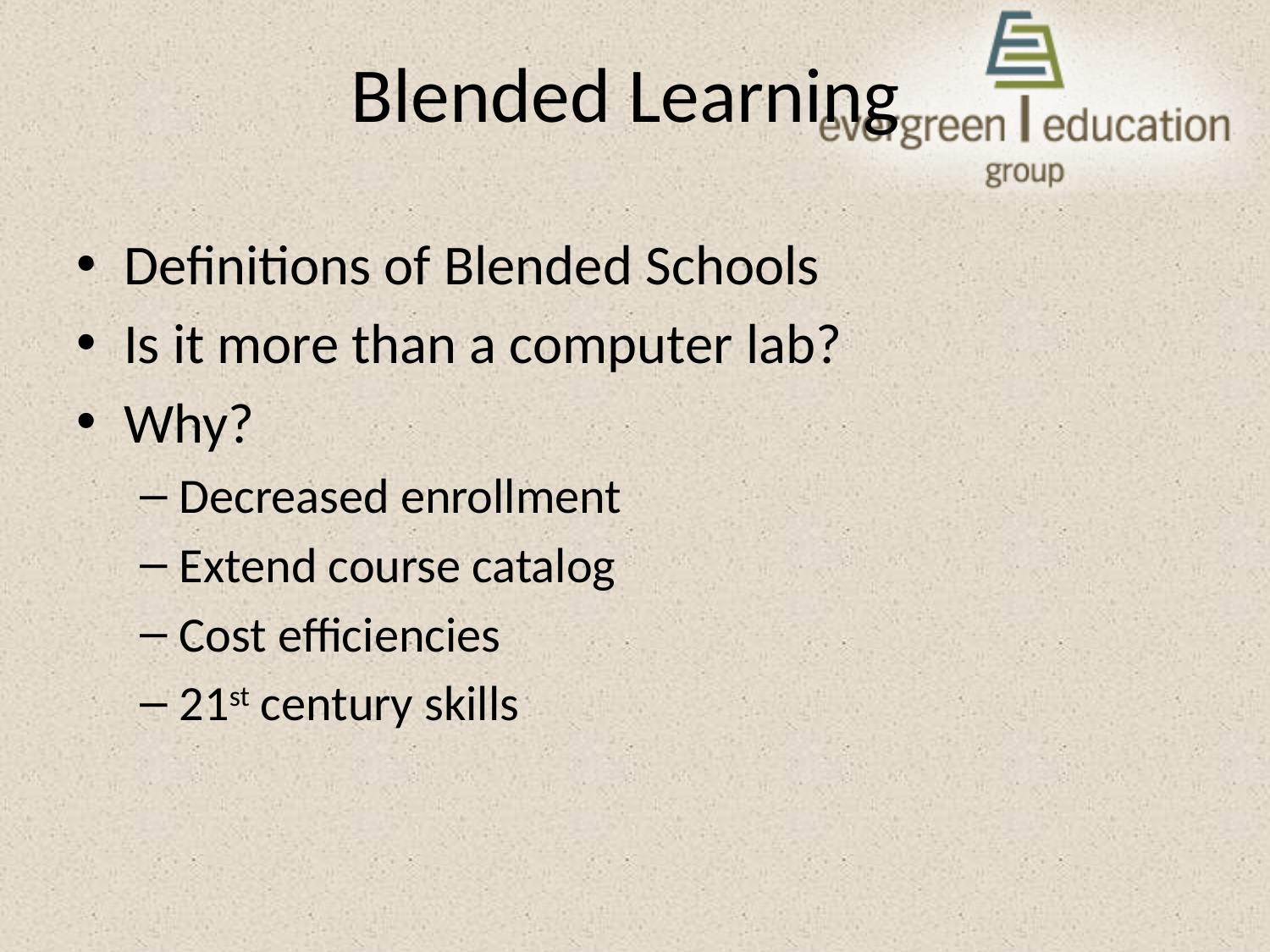

# Blended Learning
Definitions of Blended Schools
Is it more than a computer lab?
Why?
Decreased enrollment
Extend course catalog
Cost efficiencies
21st century skills